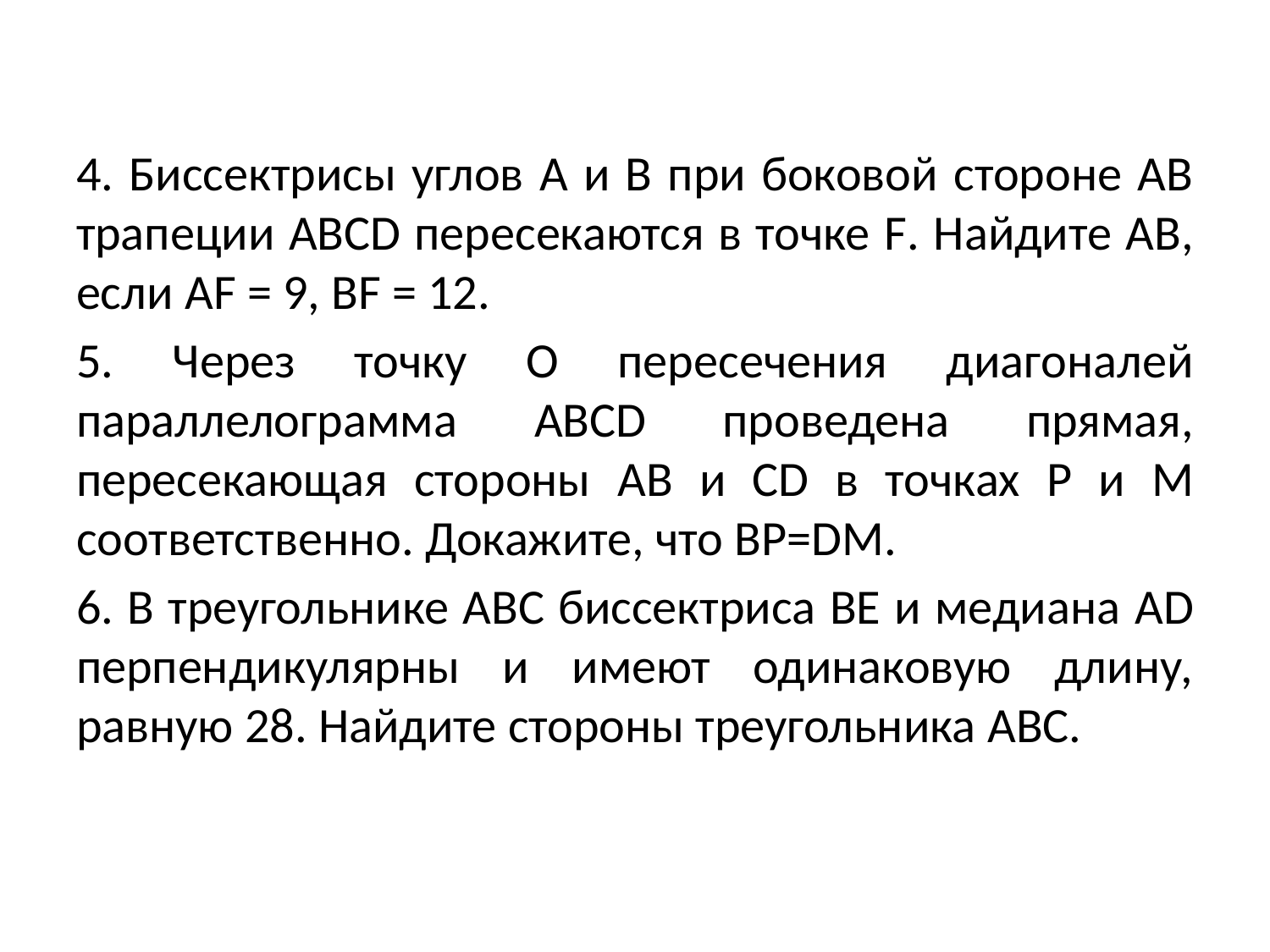

#

4. Биссектрисы углов А и В при боковой стороне АВ трапеции АВСD пересекаются в точке F. Найдите АВ, если AF = 9, BF = 12.
5. Через точку О пересечения диагоналей параллелограмма ABCD проведена прямая, пересекающая стороны AB и CD в точках Р и М соответственно. Докажите, что BP=DM.
6. В треугольнике АВС биссектриса ВЕ и медиана AD перпендикулярны и имеют одинаковую длину, равную 28. Найдите стороны треугольника ABC.